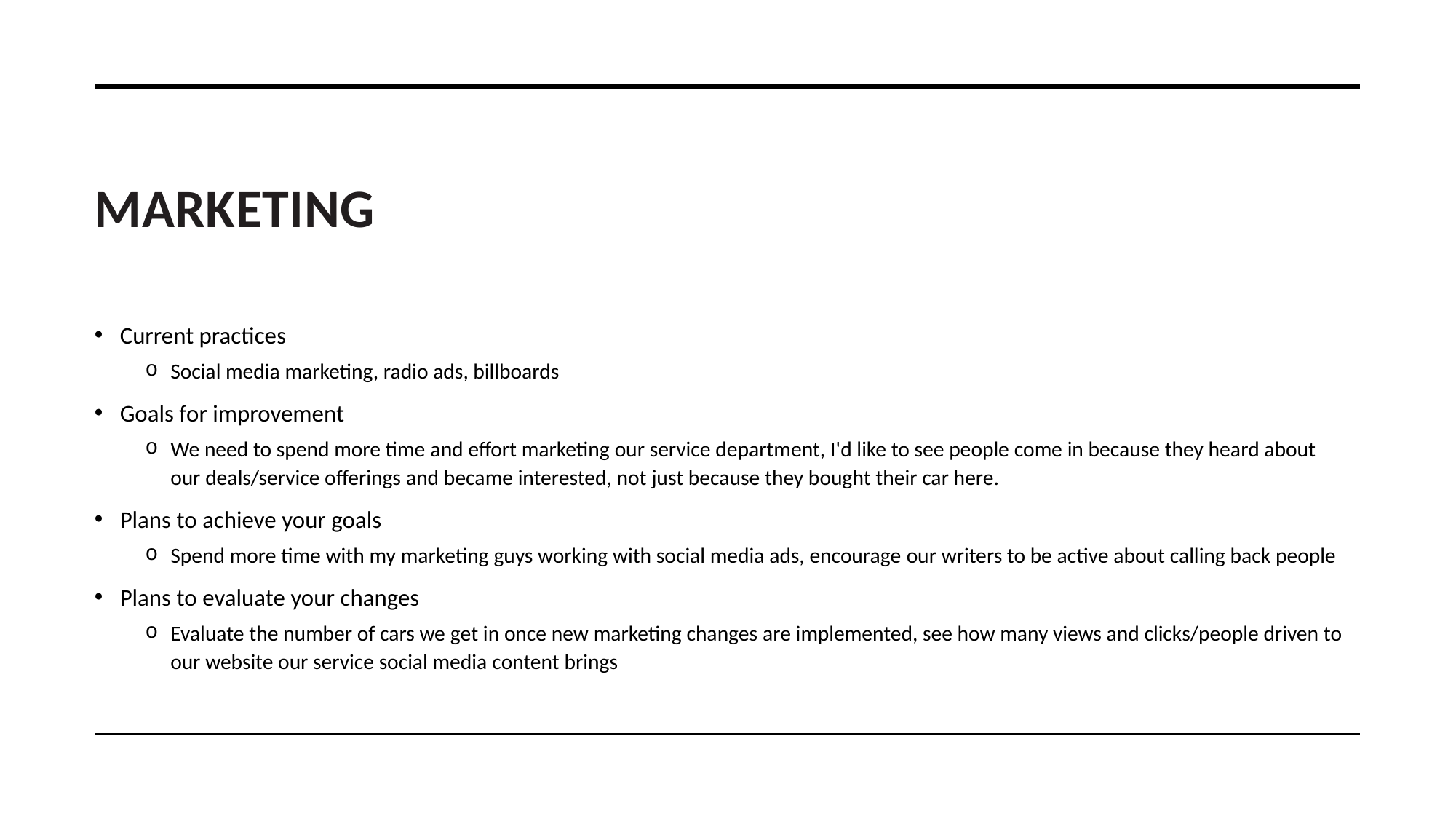

# Marketing

Current practices
Social media marketing, radio ads, billboards
Goals for improvement
We need to spend more time and effort marketing our service department, I'd like to see people come in because they heard about our deals/service offerings and became interested, not just because they bought their car here.
Plans to achieve your goals
Spend more time with my marketing guys working with social media ads, encourage our writers to be active about calling back people
Plans to evaluate your changes
Evaluate the number of cars we get in once new marketing changes are implemented, see how many views and clicks/people driven to our website our service social media content brings